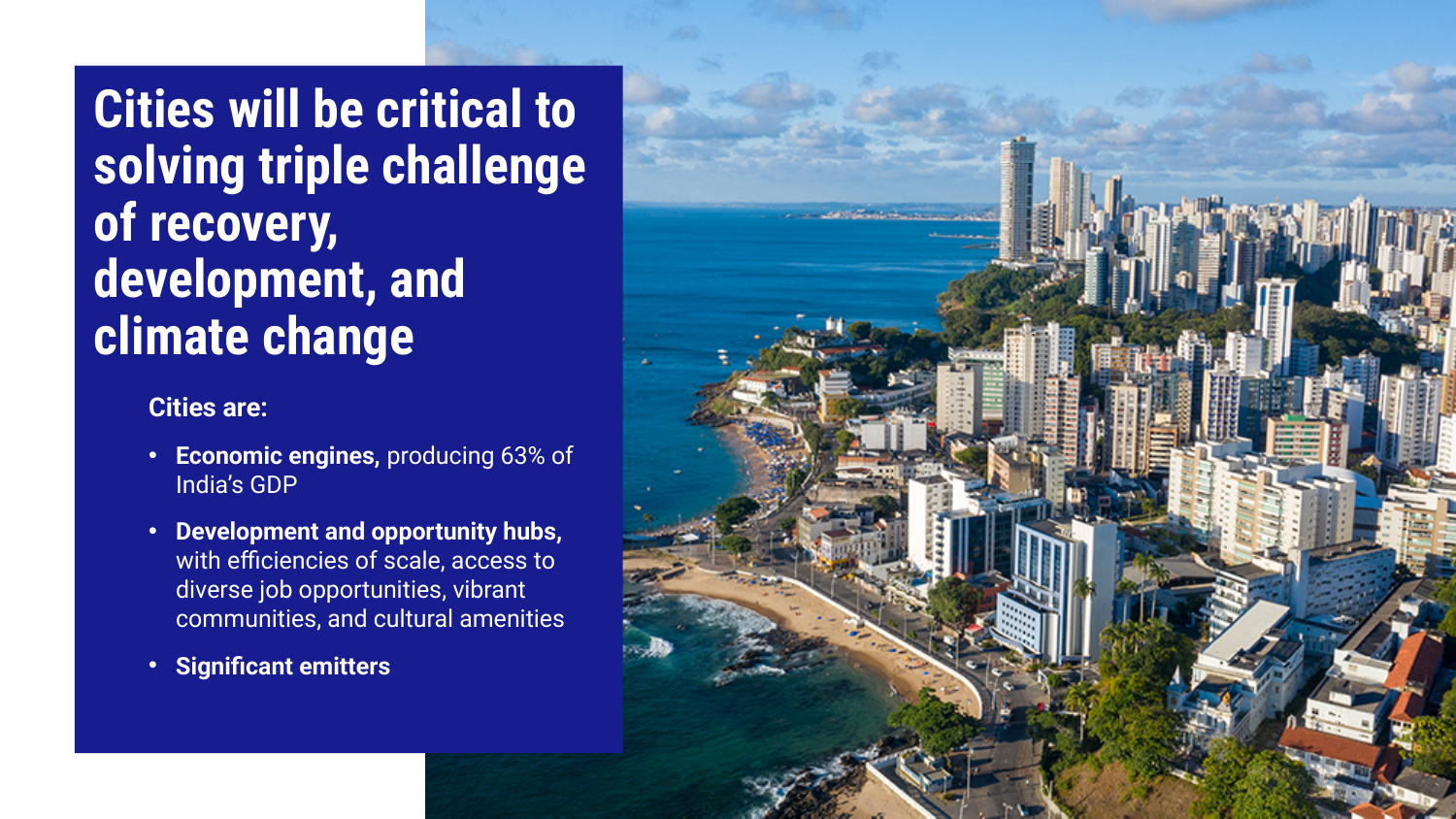

# Cities will be critical to solving triple challenge of recovery, development, and climate change
Cities are:
Economic engines, producing 63% of India’s GDP
Development and opportunity hubs, with efficiencies of scale, access to diverse job opportunities, vibrant communities, and cultural amenities
Significant emitters